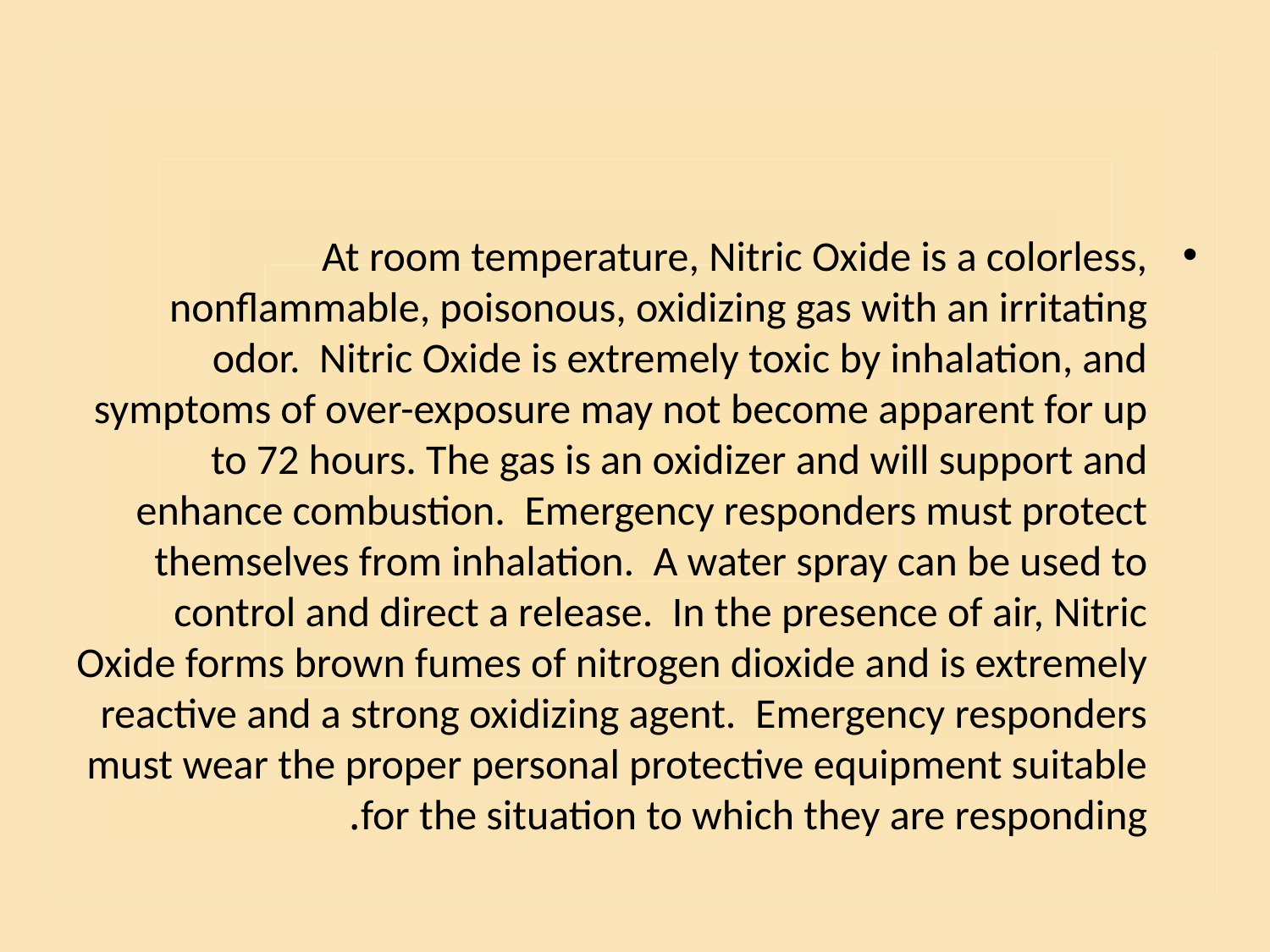

#
At room temperature, Nitric Oxide is a colorless, nonflammable, poisonous, oxidizing gas with an irritating odor.  Nitric Oxide is extremely toxic by inhalation, and symptoms of over-exposure may not become apparent for up to 72 hours. The gas is an oxidizer and will support and enhance combustion.  Emergency responders must protect themselves from inhalation.  A water spray can be used to control and direct a release.  In the presence of air, Nitric Oxide forms brown fumes of nitrogen dioxide and is extremely reactive and a strong oxidizing agent.  Emergency responders must wear the proper personal protective equipment suitable for the situation to which they are responding.